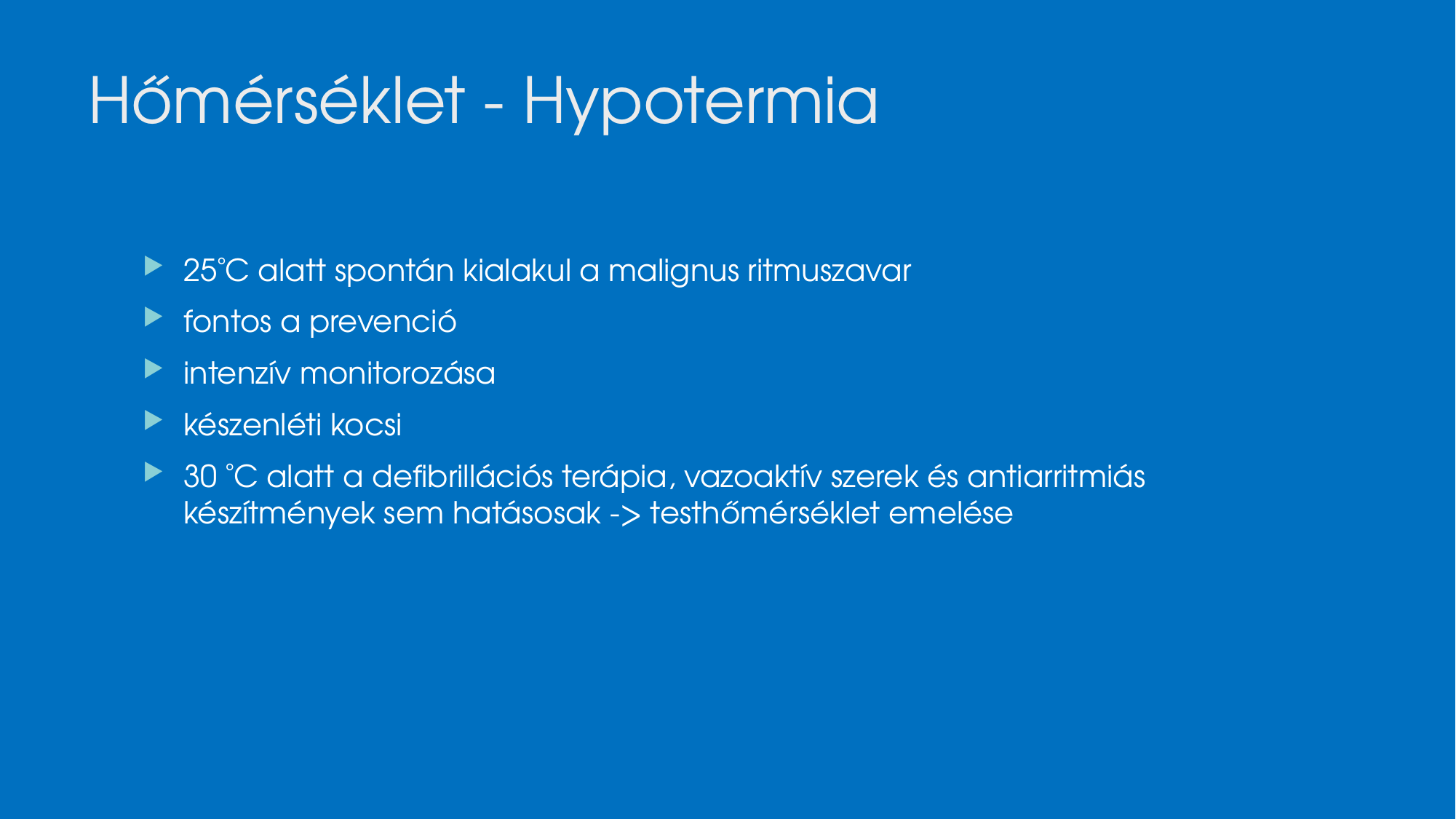

# Hőmérséklet - Hypotermia
25°C alatt spontán kialakul a malignus ritmuszavar
fontos a prevenció
intenzív monitorozása
készenléti kocsi
30 °C alatt a defibrillációs terápia, vazoaktív szerek és antiarritmiás készítmények sem hatásosak -> testhőmérséklet emelése